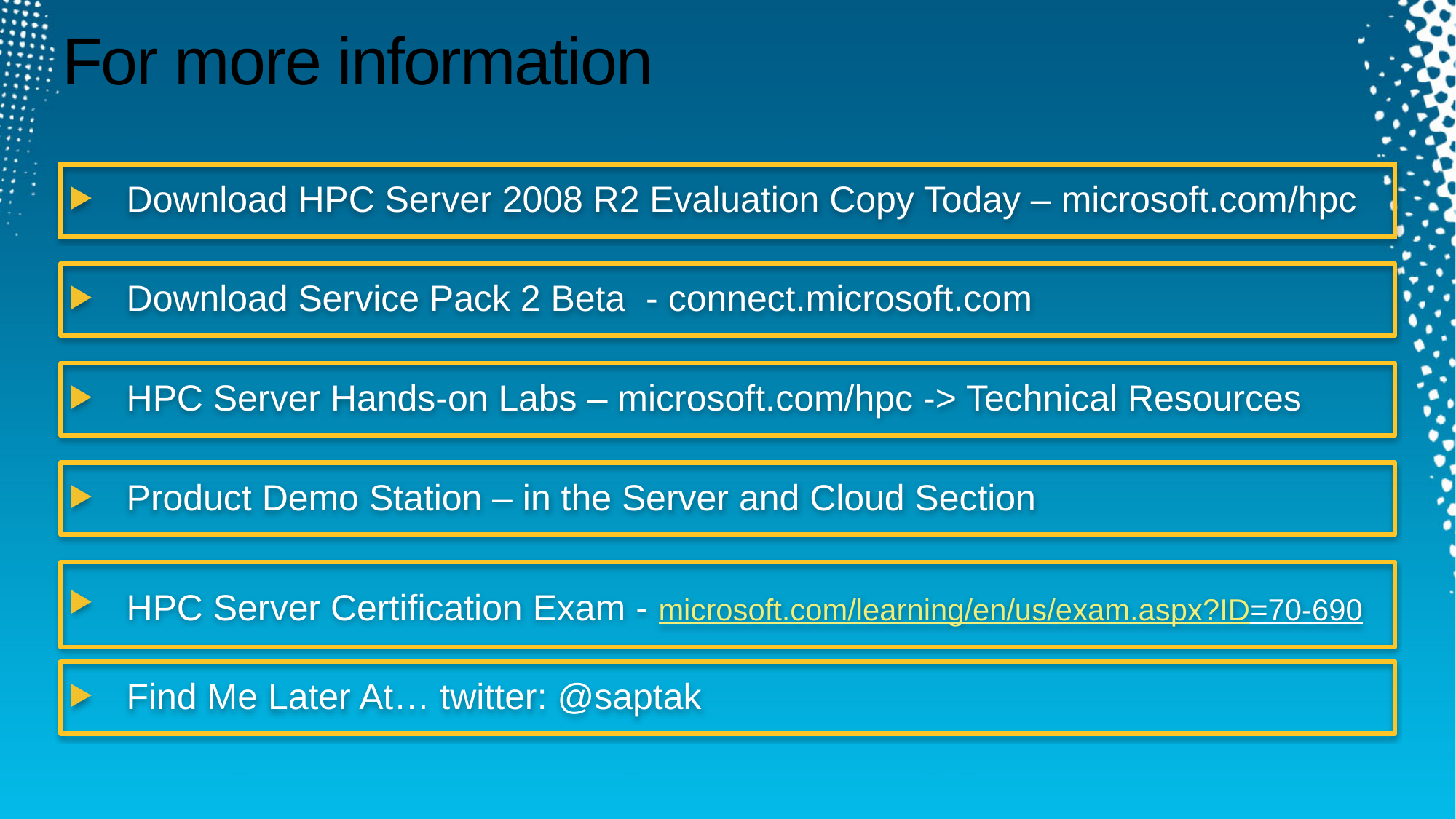

# For more information
Download HPC Server 2008 R2 Evaluation Copy Today – microsoft.com/hpc
Download Service Pack 2 Beta  - connect.microsoft.com
HPC Server Hands-on Labs – microsoft.com/hpc -> Technical Resources
Product Demo Station – in the Server and Cloud Section
HPC Server Certification Exam - microsoft.com/learning/en/us/exam.aspx?ID=70-690
Find Me Later At… twitter: @saptak